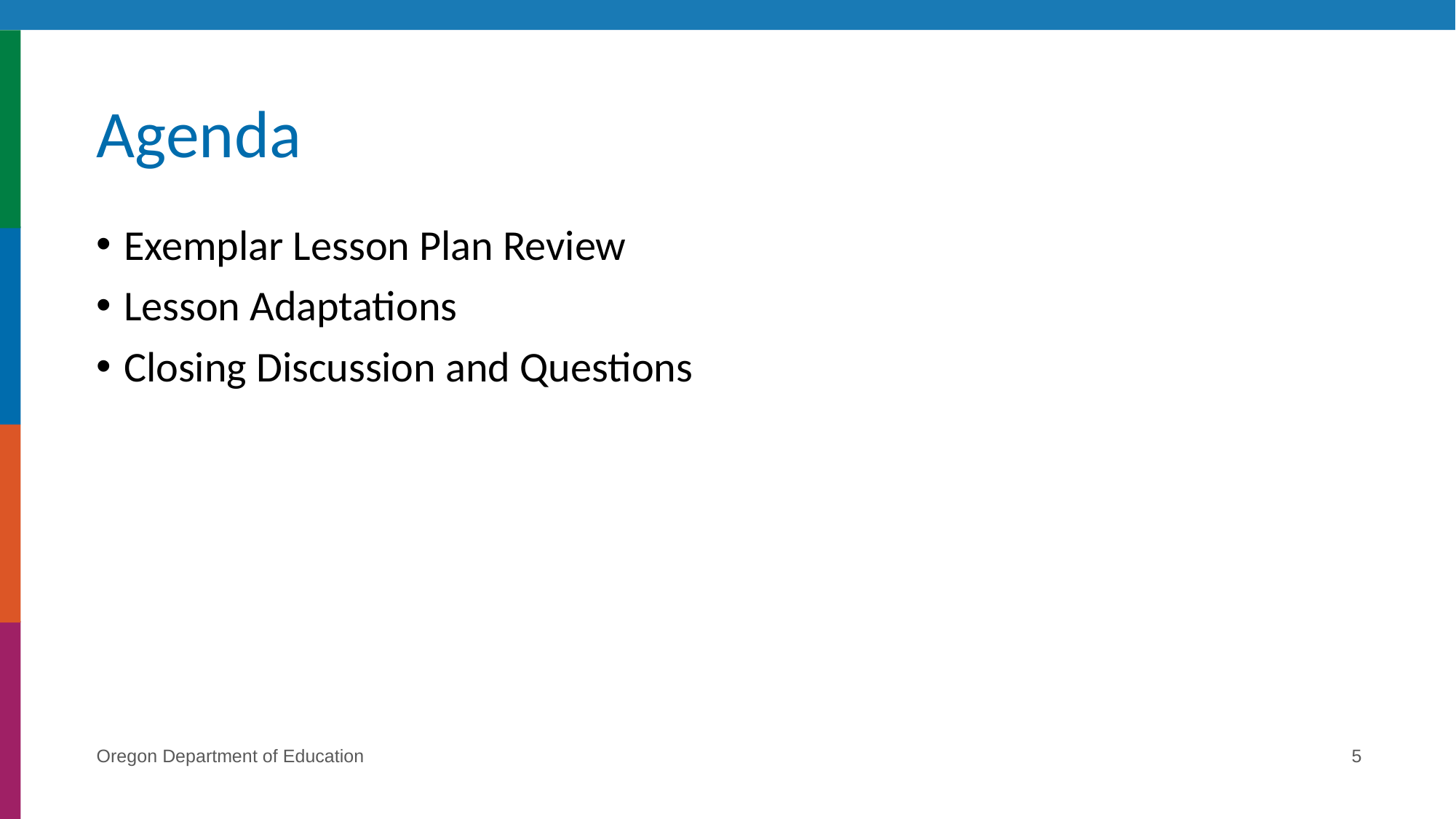

# Agenda
Exemplar Lesson Plan Review
Lesson Adaptations
Closing Discussion and Questions
Oregon Department of Education
5